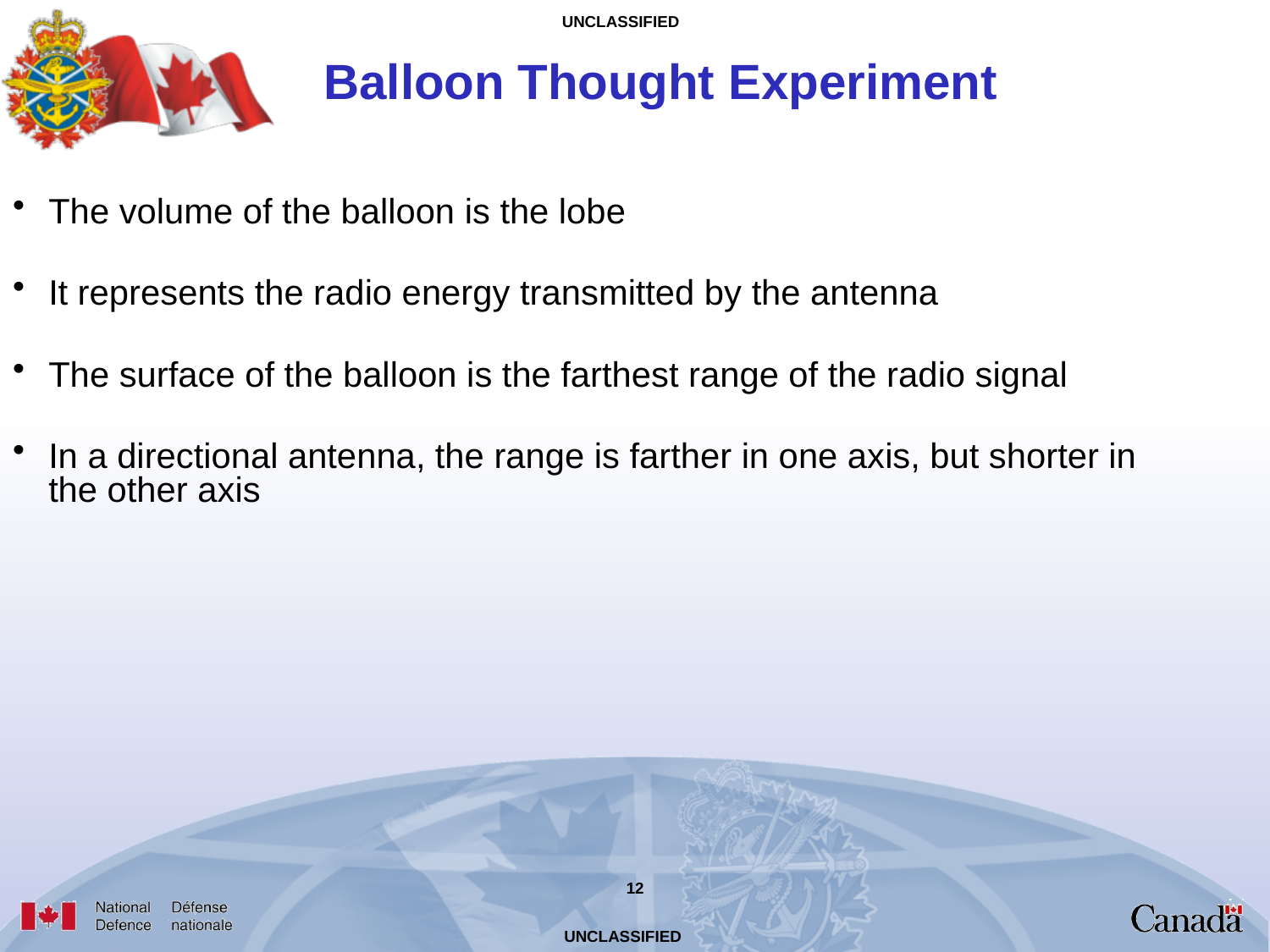

Balloon Thought Experiment

The volume of the balloon is the lobe

It represents the radio energy transmitted by the antenna

The surface of the balloon is the farthest range of the radio signal

In a directional antenna, the range is farther in one axis, but shorter in the other axis